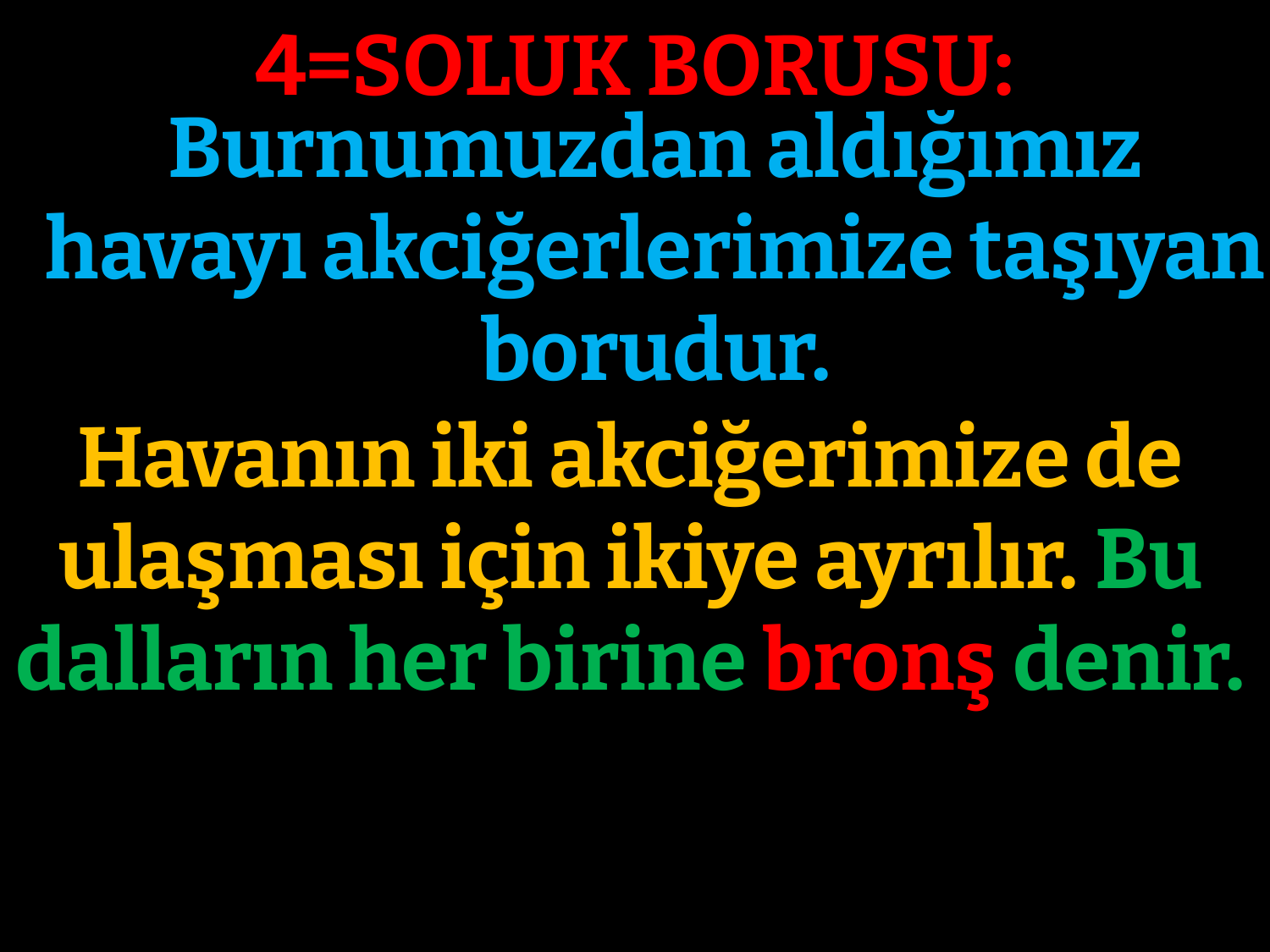

4=SOLUK BORUSU:
Burnumuzdan aldığımız havayı akciğerlerimize taşıyan borudur.
#
Havanın iki akciğerimize de ulaşması için ikiye ayrılır. Bu dalların her birine bronş denir.